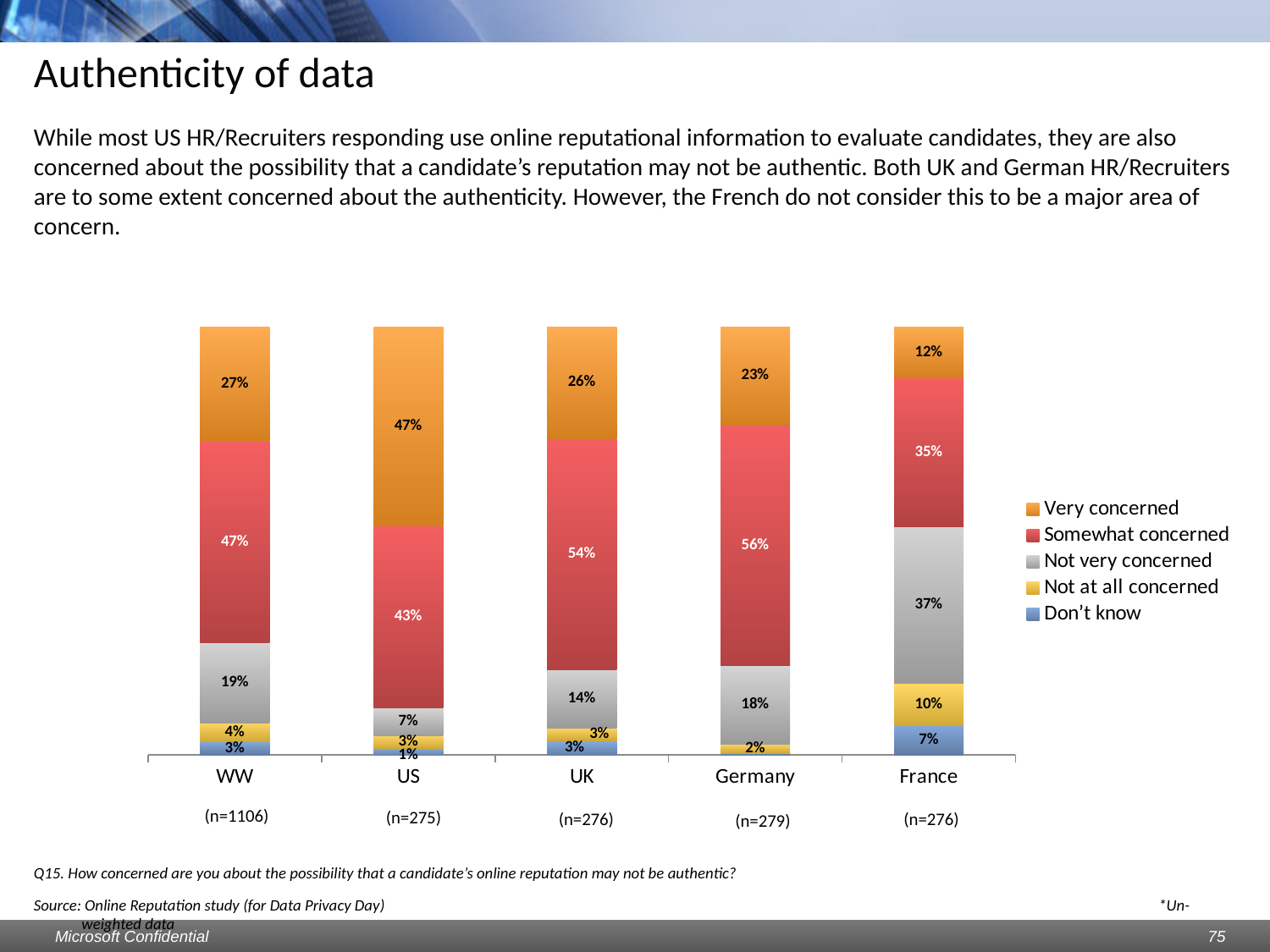

# Authenticity of data
While most US HR/Recruiters responding use online reputational information to evaluate candidates, they are also concerned about the possibility that a candidate’s reputation may not be authentic. Both UK and German HR/Recruiters are to some extent concerned about the authenticity. However, the French do not consider this to be a major area of concern.

### Chart

| Category | Don’t know | Not at all concerned | Not very concerned | Somewhat concerned | Very concerned |
|---|---|---|---|---|---|
| WW | 0.029837251356238697 | 0.044303797468354424 | 0.18806509945750588 | 0.4692585895117543 | 0.26853526220614826 |
| US | 0.014545454545454545 | 0.02909090909090909 | 0.06545454545454546 | 0.4254545454545479 | 0.46545454545454723 |
| UK | 0.0326086956521742 | 0.028985507246376812 | 0.13768115942028986 | 0.5398550724637751 | 0.26086956521739335 |
| Germany | 0.0035842293906810274 | 0.02150537634408603 | 0.18279569892473121 | 0.5627240143369187 | 0.22939068100358417 |
| France | 0.06884057971014493 | 0.09782608695652173 | 0.3659420289855073 | 0.34782608695652356 | 0.1195652173913044 |
(n=1106)
(n=275)
(n=276)
(n=276)
(n=279)
Q15. How concerned are you about the possibility that a candidate’s online reputation may not be authentic?

Source: Online Reputation study (for Data Privacy Day) 						                 *Un-weighted data